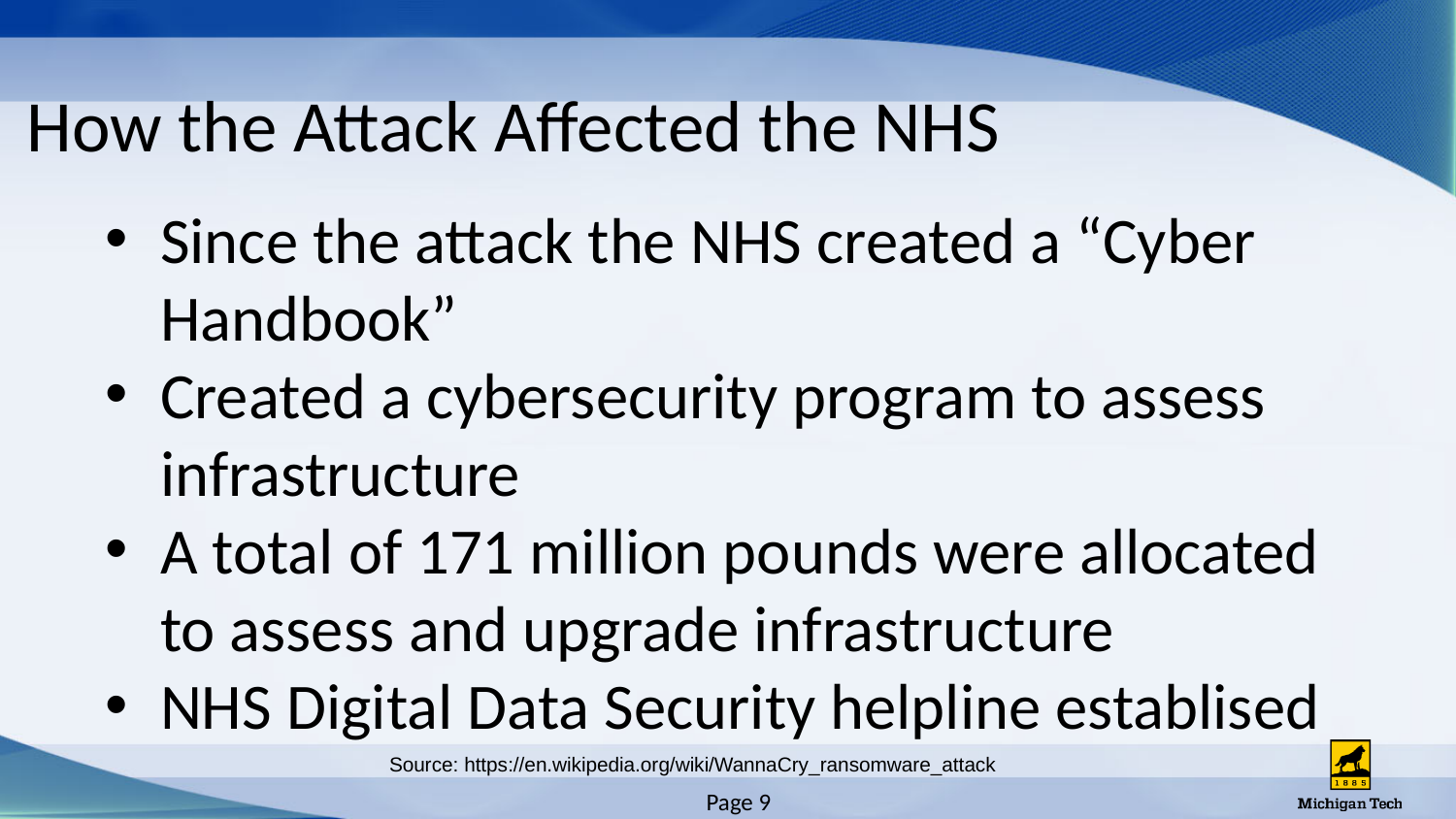

# How the Attack Affected the NHS
Since the attack the NHS created a “Cyber Handbook”
Created a cybersecurity program to assess infrastructure
A total of 171 million pounds were allocated to assess and upgrade infrastructure
NHS Digital Data Security helpline establised
Source: https://en.wikipedia.org/wiki/WannaCry_ransomware_attack